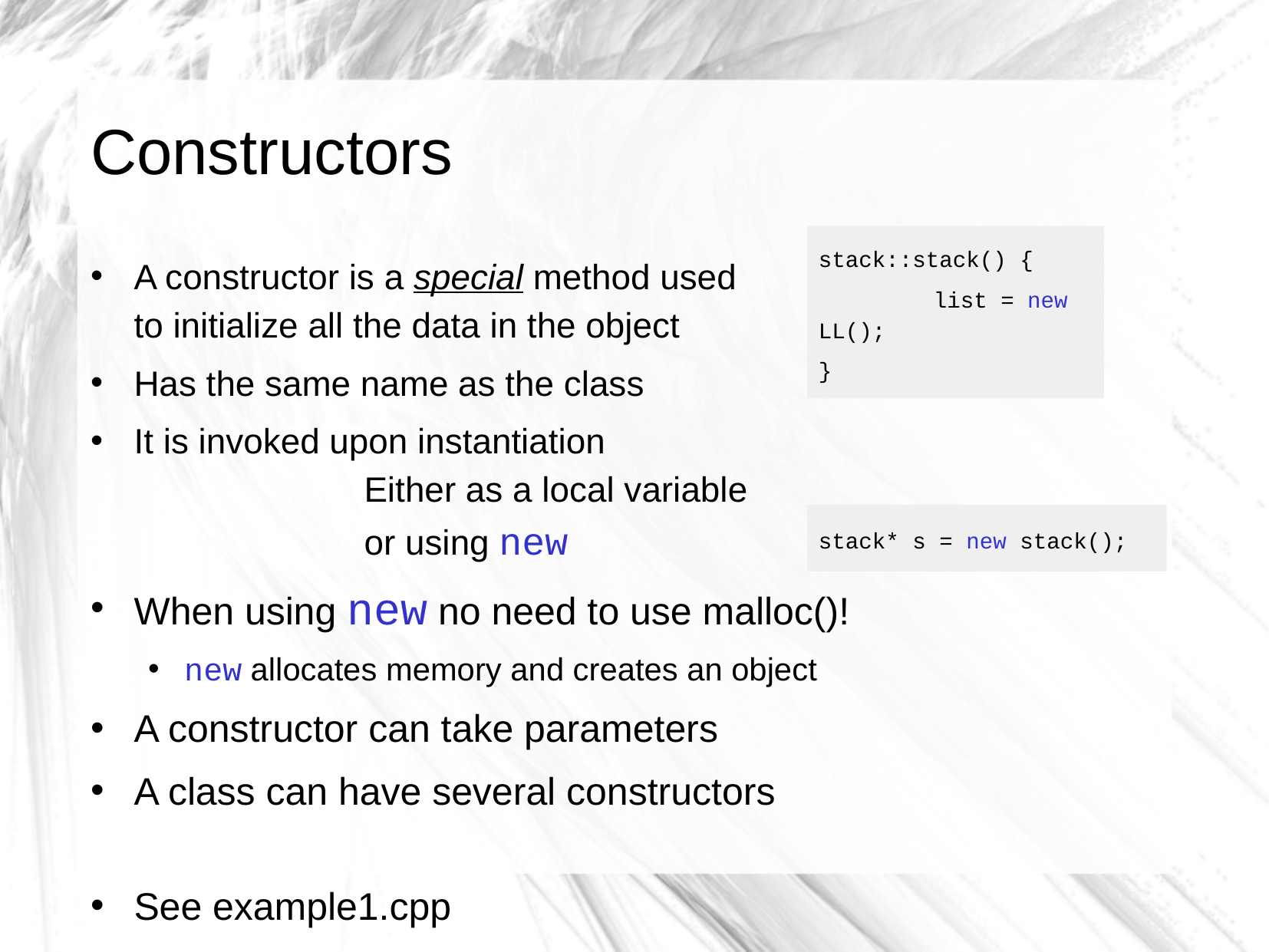

# Constructors
stack::stack() {
	list = new LL();
}
A constructor is a special method used
to initialize all the data in the object
Has the same name as the class
It is invoked upon instantiation
		Either as a local variable
		or using new
When using new no need to use malloc()!
new allocates memory and creates an object
A constructor can take parameters
A class can have several constructors
See example1.cpp
stack* s = new stack();